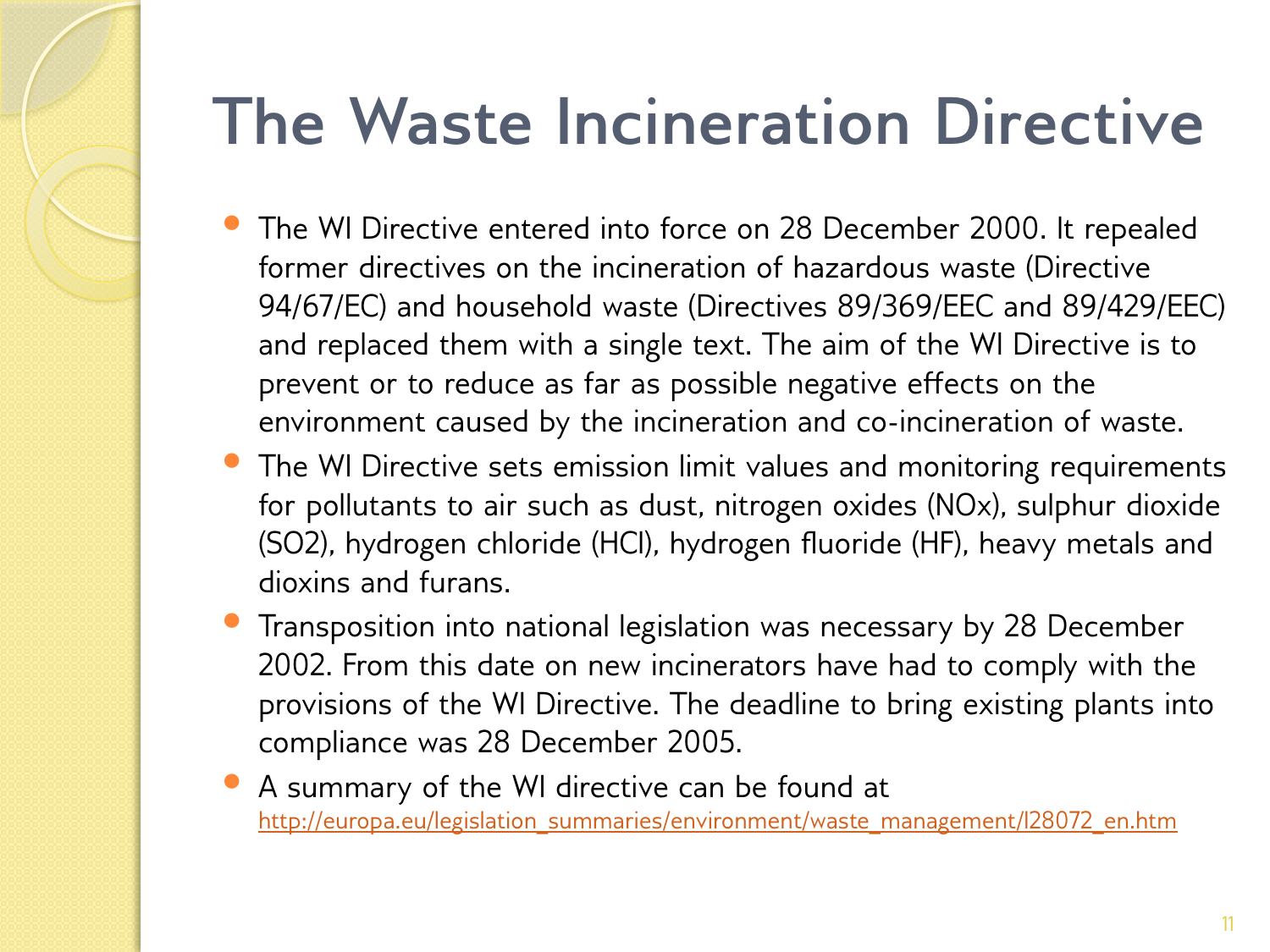

# The Waste Incineration Directive
The WI Directive entered into force on 28 December 2000. It repealed former directives on the incineration of hazardous waste (Directive 94/67/EC) and household waste (Directives 89/369/EEC and 89/429/EEC) and replaced them with a single text. The aim of the WI Directive is to prevent or to reduce as far as possible negative effects on the environment caused by the incineration and co-incineration of waste.
The WI Directive sets emission limit values and monitoring requirements for pollutants to air such as dust, nitrogen oxides (NOx), sulphur dioxide (SO2), hydrogen chloride (HCl), hydrogen fluoride (HF), heavy metals and dioxins and furans.
Transposition into national legislation was necessary by 28 December 2002. From this date on new incinerators have had to comply with the provisions of the WI Directive. The deadline to bring existing plants into compliance was 28 December 2005.
A summary of the WI directive can be found at http://europa.eu/legislation_summaries/environment/waste_management/l28072_en.htm
11